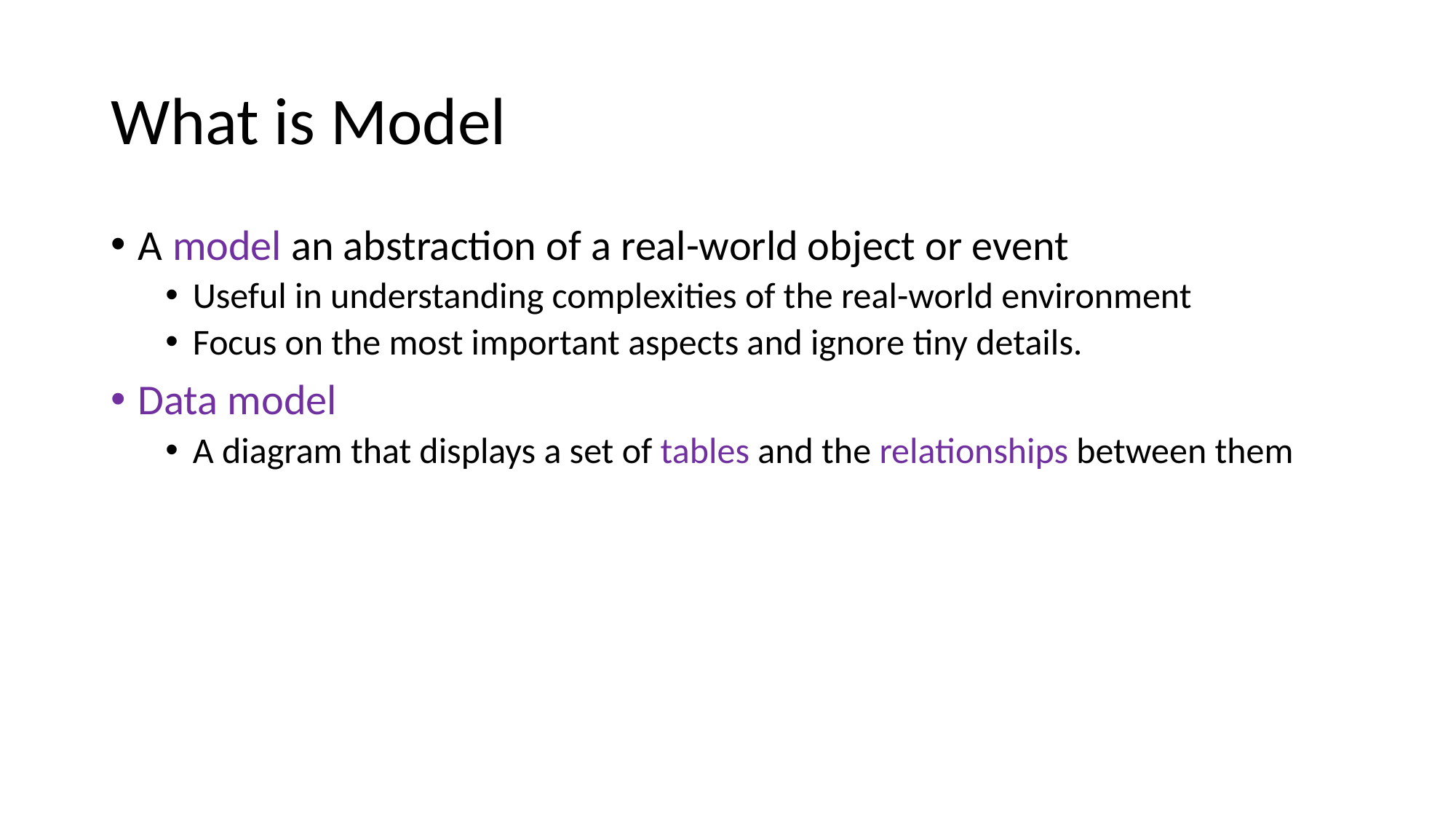

# What is Model
A model an abstraction of a real-world object or event
Useful in understanding complexities of the real-world environment
Focus on the most important aspects and ignore tiny details.
Data model
A diagram that displays a set of tables and the relationships between them